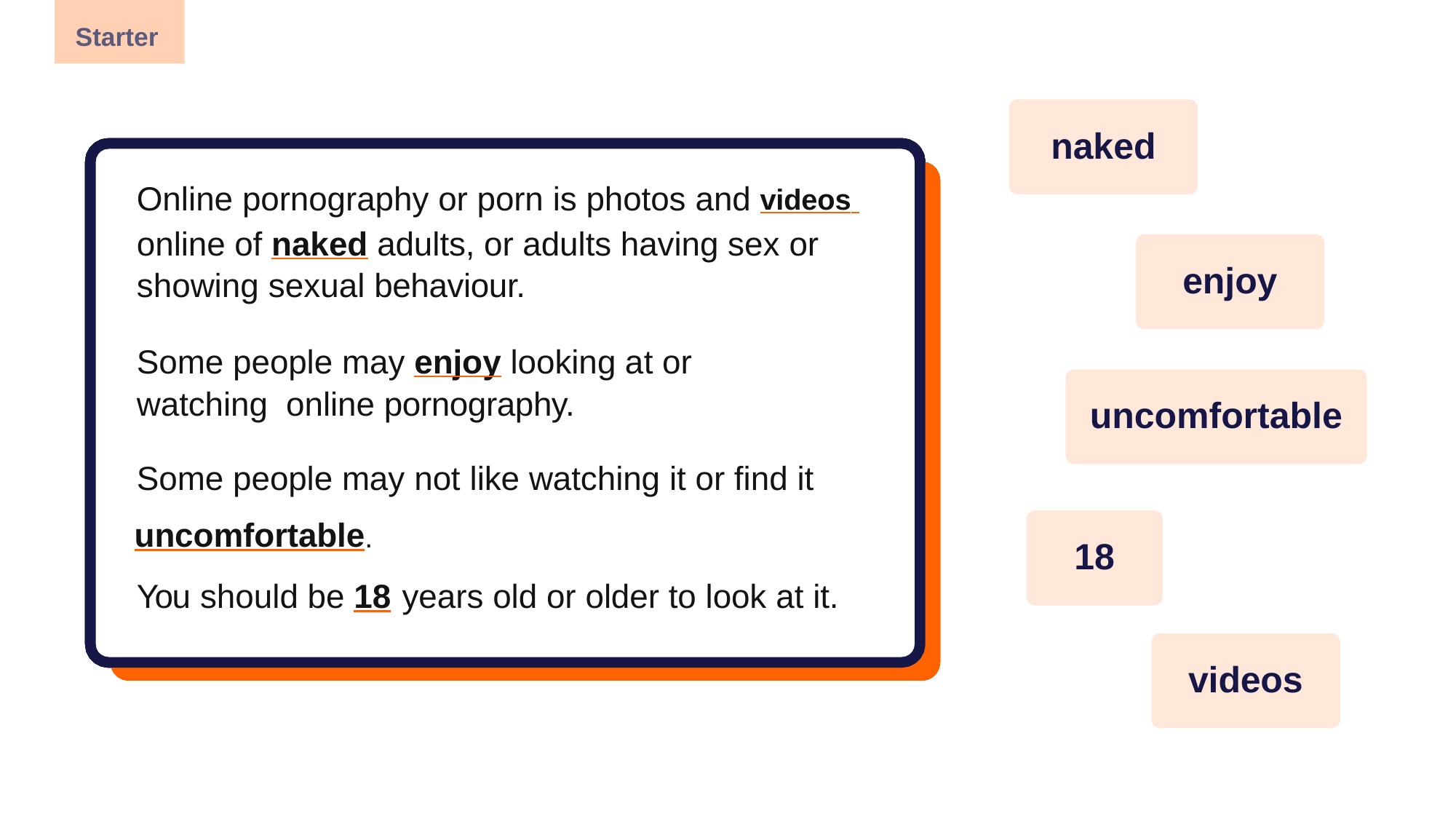

Starter

# naked

Online pornography or porn is photos and videos  online of naked adults, or adults having sex or  showing sexual behaviour.
Some people may enjoy looking at or watching  online pornography.
Some people may not like watching it or find it
uncomfortable.
You should be 18 years old or older to look at it.

Online pornography or porn is photos and videos  online of naked adults, or adults having sex or  showing sexual behaviour.
Some people may enjoy looking at or watching  online pornography.
Some people may not like watching it or find it
uncomfortable.
You should be 18 years old or older to look at it.

Online pornography or porn is photos and videos  online of naked adults, or adults having sex or  showing sexual behaviour.
Some people may enjoy looking at or watching  online pornography.
Some people may not like watching it or find it
uncomfortable.
You should be 18 years old or older to look at it.

Online pornography or porn is photos and videos  online of naked adults, or adults having sex or  showing sexual behaviour.
Some people may enjoy looking at or watching  online pornography.
Some people may not like watching it or find it
uncomfortable.
You should be 18 years old or older to look at it.

Online pornography or porn is photos and videos  online of naked adults, or adults having sex or  showing sexual behaviour.
Some people may enjoy looking at or watching  online pornography.
Some people may not like watching it or find it
uncomfortable.
You should be 18 years old or older to look at it.

Online pornography or porn is photos and videos  online of naked adults, or adults having sex or  showing sexual behaviour.
Some people may enjoy looking at or watching  online pornography.
Some people may not like watching it or find it
uncomfortable.
You should be 18 years old or older to look at it.

enjoy

uncomfortable

18

videos